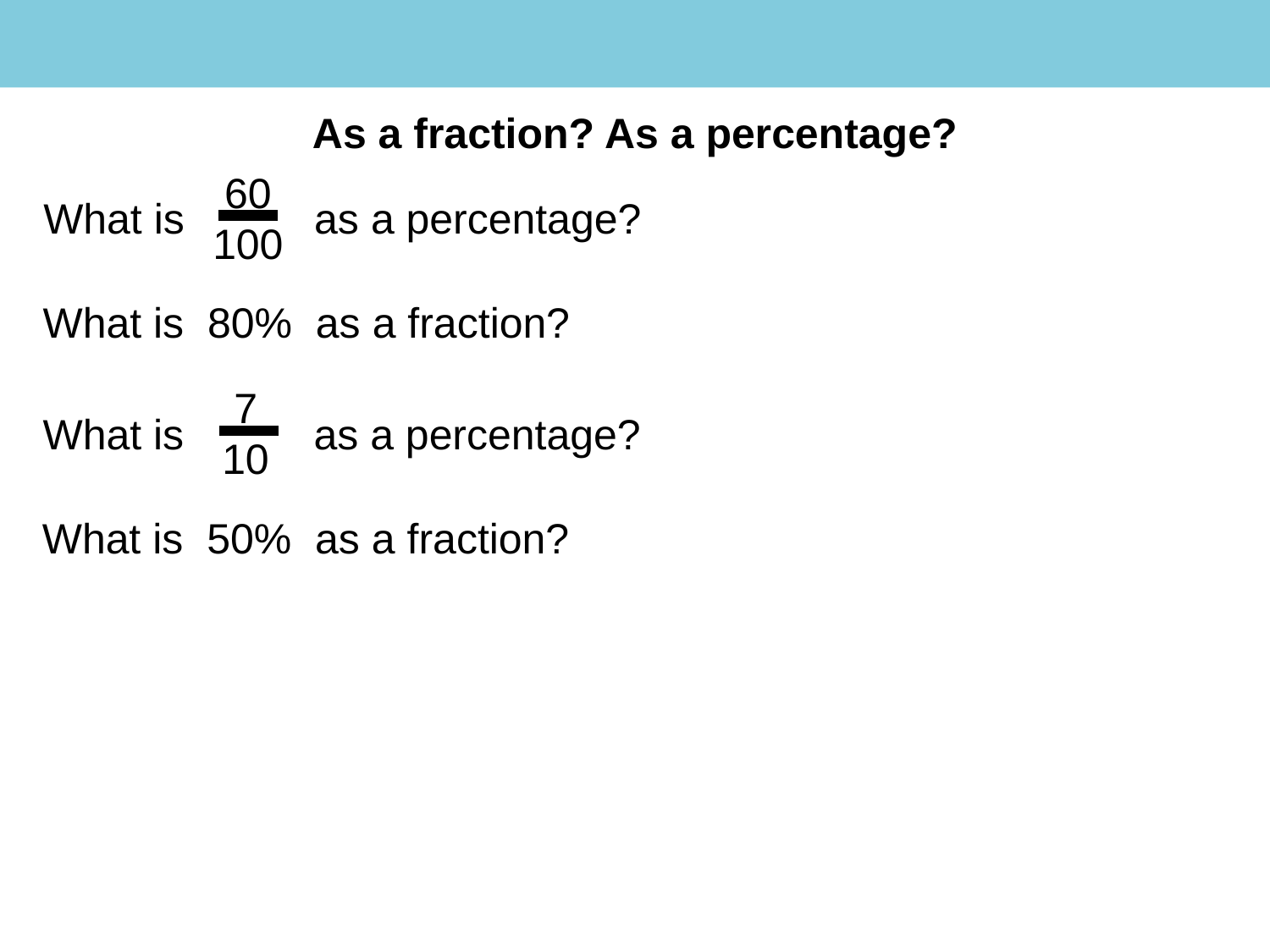

As a fraction? As a percentage?
 60
100
What is           as a percentage?
What is  80%  as a fraction?
 7
10
What is           as a percentage?
What is  50%  as a fraction?